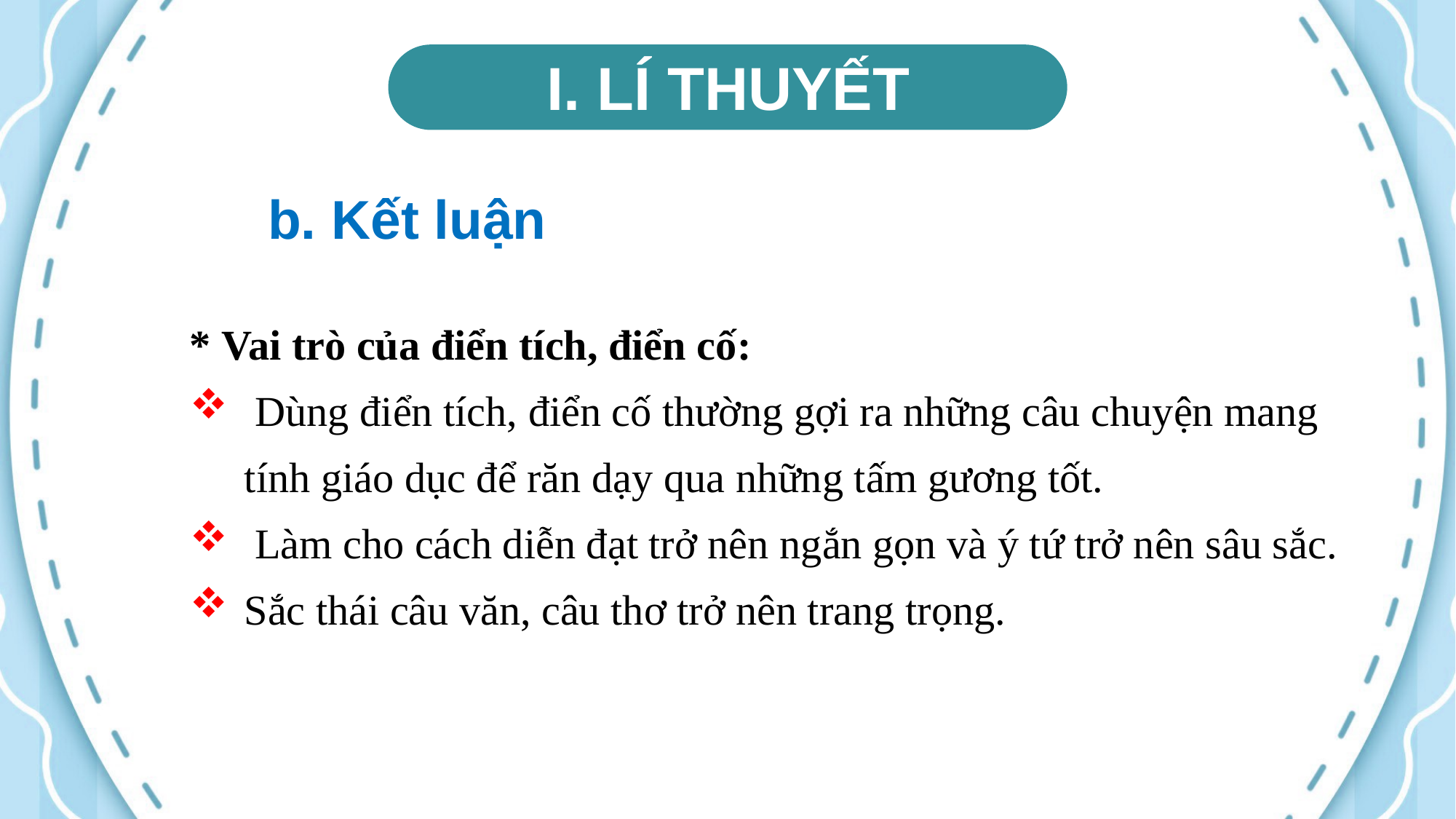

I. LÍ THUYẾT
b. Kết luận
* Vai trò của điển tích, điển cố:
 Dùng điển tích, điển cố thường gợi ra những câu chuyện mang tính giáo dục để răn dạy qua những tấm gương tốt.
 Làm cho cách diễn đạt trở nên ngắn gọn và ý tứ trở nên sâu sắc.
Sắc thái câu văn, câu thơ trở nên trang trọng.